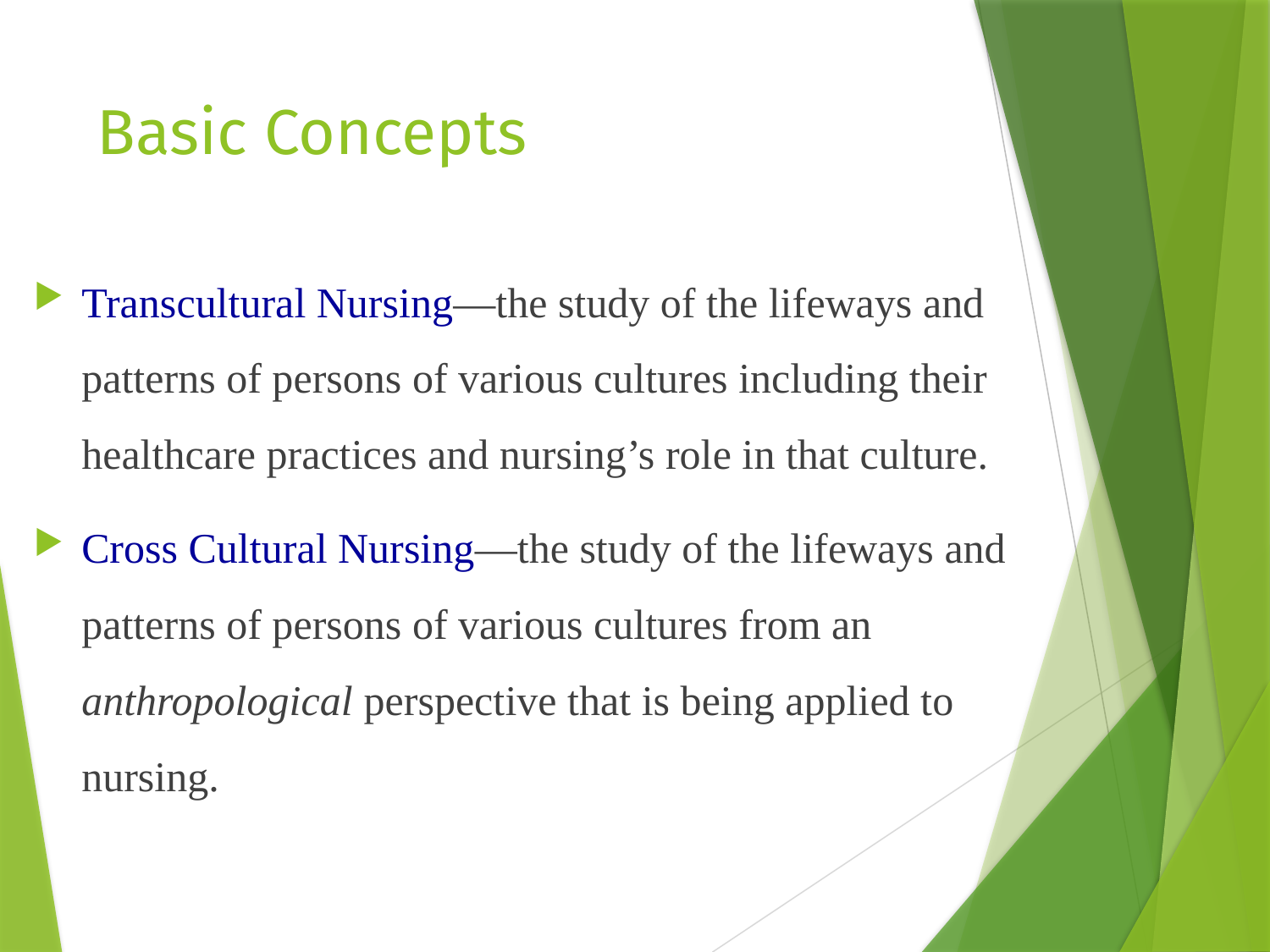

# Basic Concepts
Transcultural Nursing—the study of the lifeways and patterns of persons of various cultures including their healthcare practices and nursing’s role in that culture.
Cross Cultural Nursing—the study of the lifeways and patterns of persons of various cultures from an anthropological perspective that is being applied to nursing.